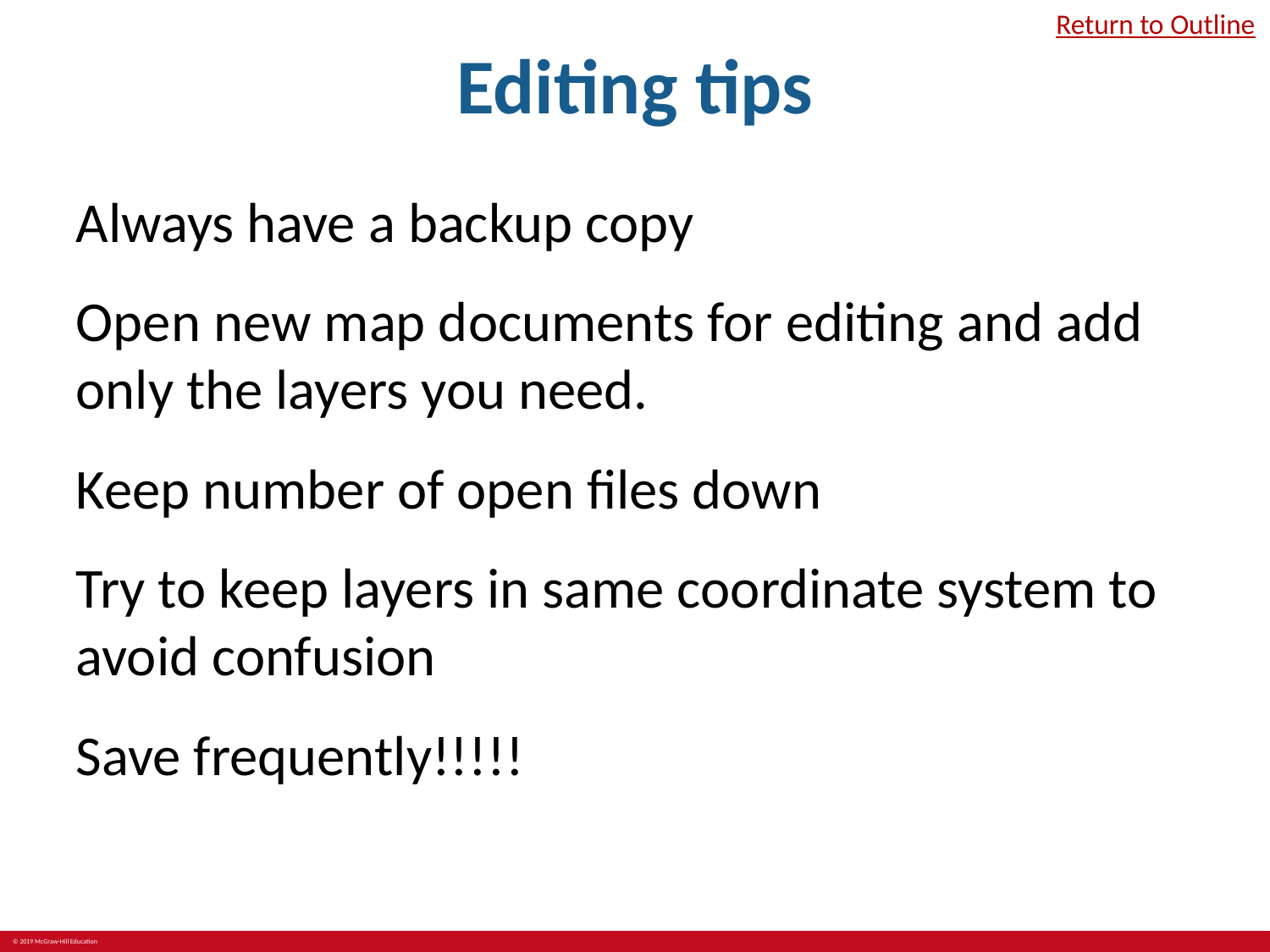

# Editing tips
Return to Outline
Always have a backup copy
Open new map documents for editing and add only the layers you need.
Keep number of open files down
Try to keep layers in same coordinate system to avoid confusion
Save frequently!!!!!